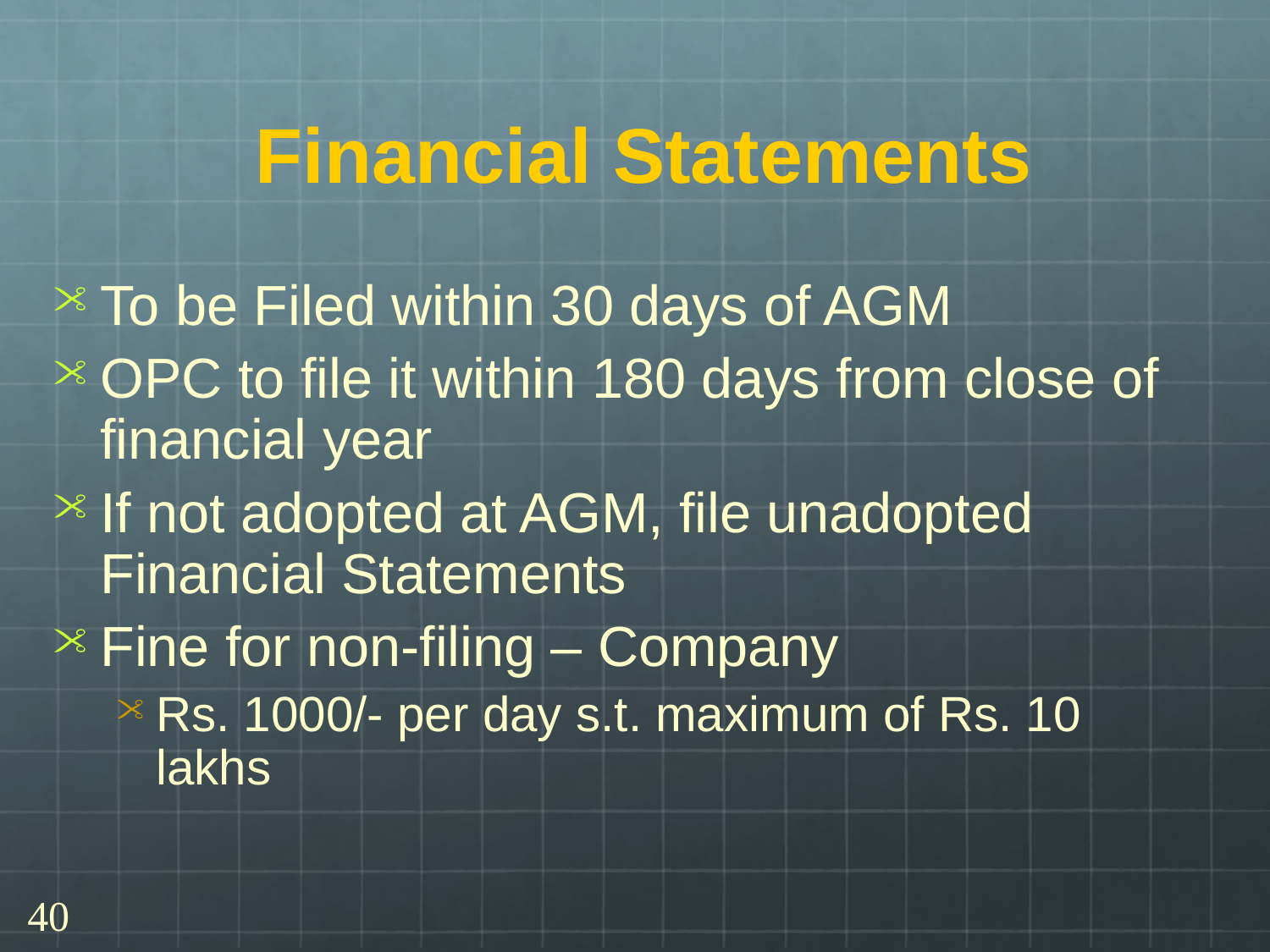

# Financial Statements
To be Filed within 30 days of AGM
OPC to file it within 180 days from close of financial year
If not adopted at AGM, file unadopted Financial Statements
Fine for non-filing – Company
Rs. 1000/- per day s.t. maximum of Rs. 10 lakhs
40